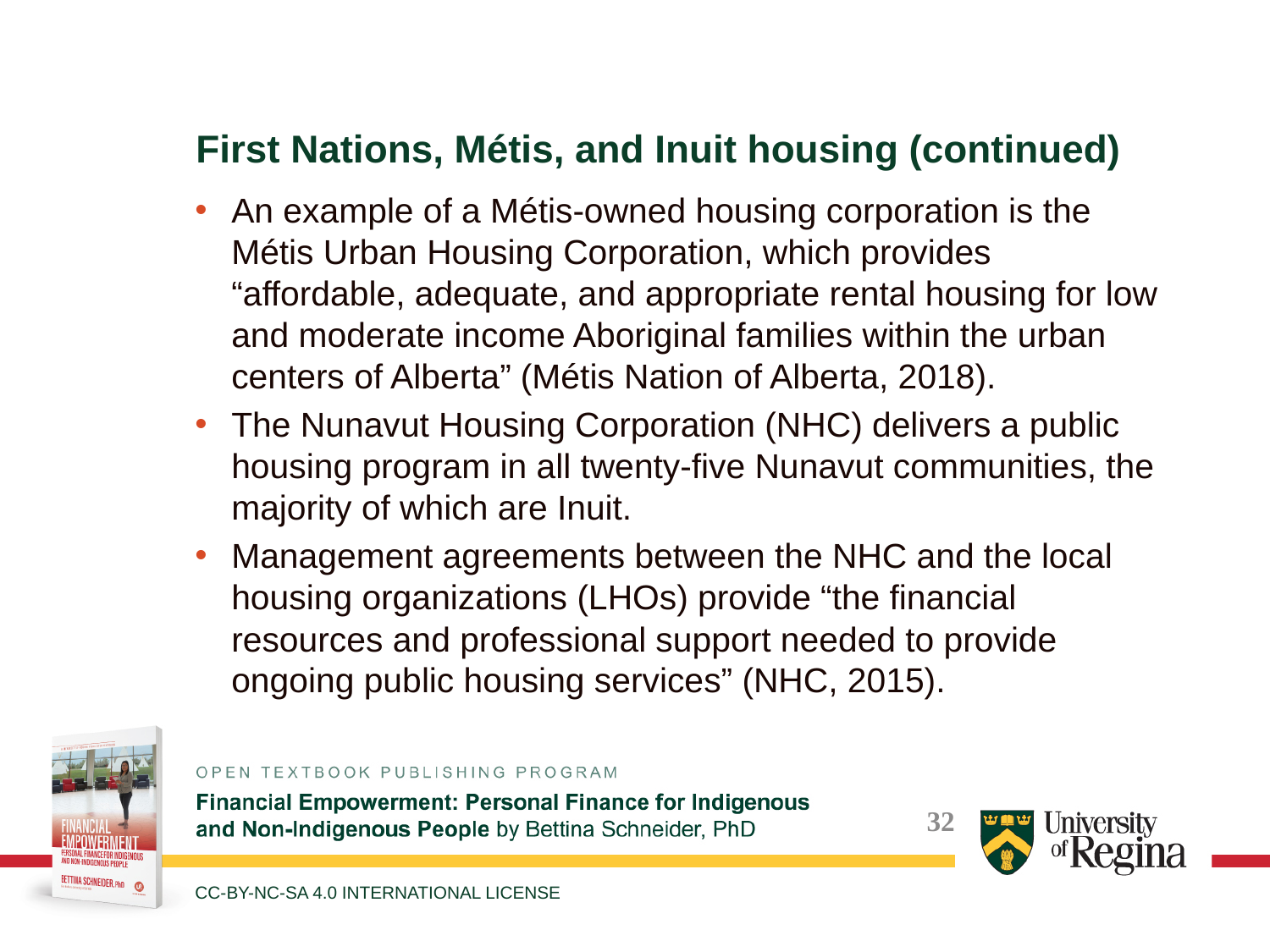

First Nations, Métis, and Inuit housing (continued)
An example of a Métis-owned housing corporation is the Métis Urban Housing Corporation, which provides “affordable, adequate, and appropriate rental housing for low and moderate income Aboriginal families within the urban centers of Alberta” (Métis Nation of Alberta, 2018).
The Nunavut Housing Corporation (NHC) delivers a public housing program in all twenty-five Nunavut communities, the majority of which are Inuit.
Management agreements between the NHC and the local housing organizations (LHOs) provide “the financial resources and professional support needed to provide ongoing public housing services” (NHC, 2015).
CC-BY-NC-SA 4.0 INTERNATIONAL LICENSE